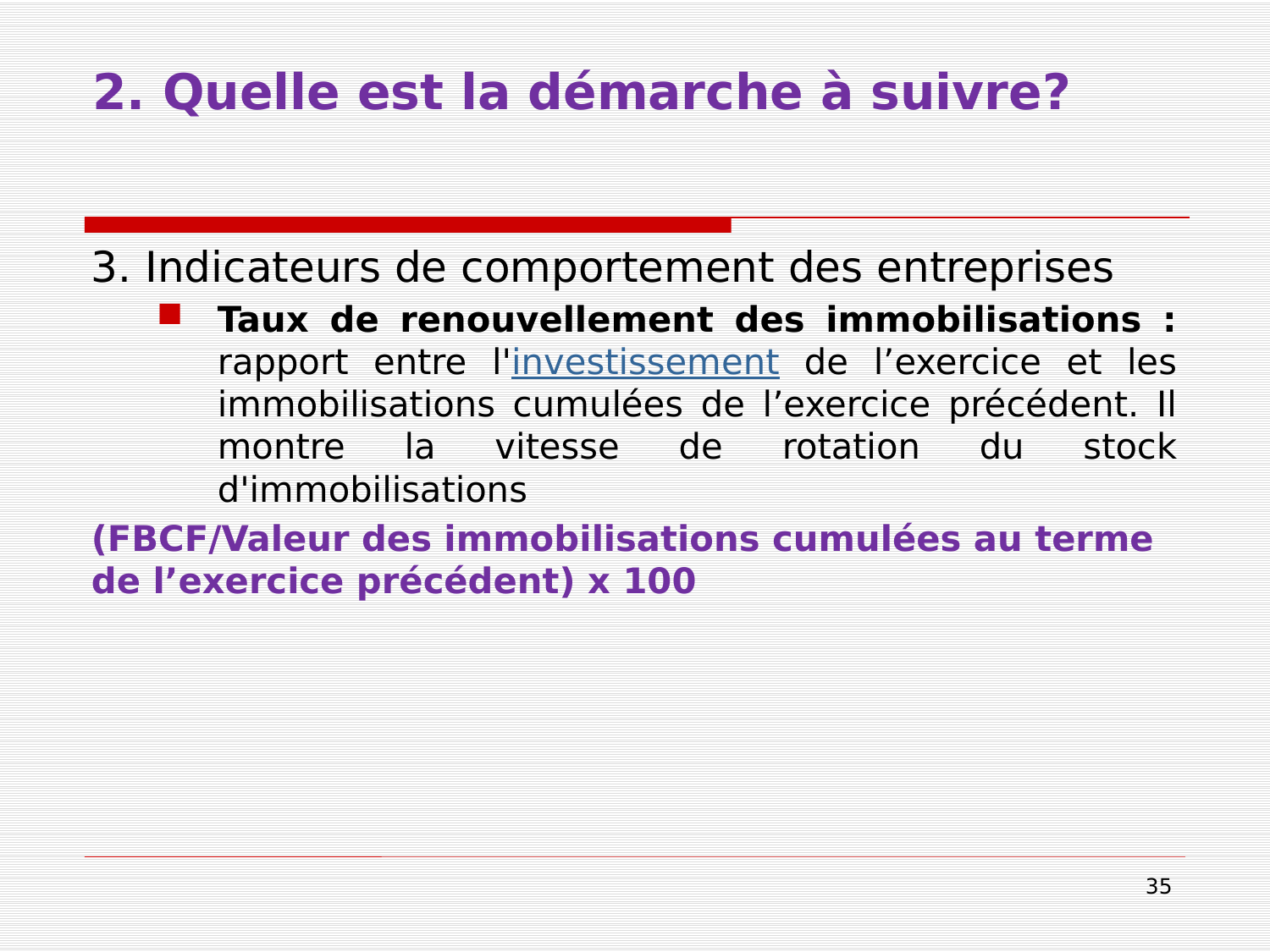

# 2. Quelle est la démarche à suivre?
3. Indicateurs de comportement des entreprises
Taux de renouvellement des immobilisations : rapport entre l'investissement de l’exercice et les immobilisations cumulées de l’exercice précédent. Il montre la vitesse de rotation du stock d'immobilisations
(FBCF/Valeur des immobilisations cumulées au terme de l’exercice précédent) x 100

35